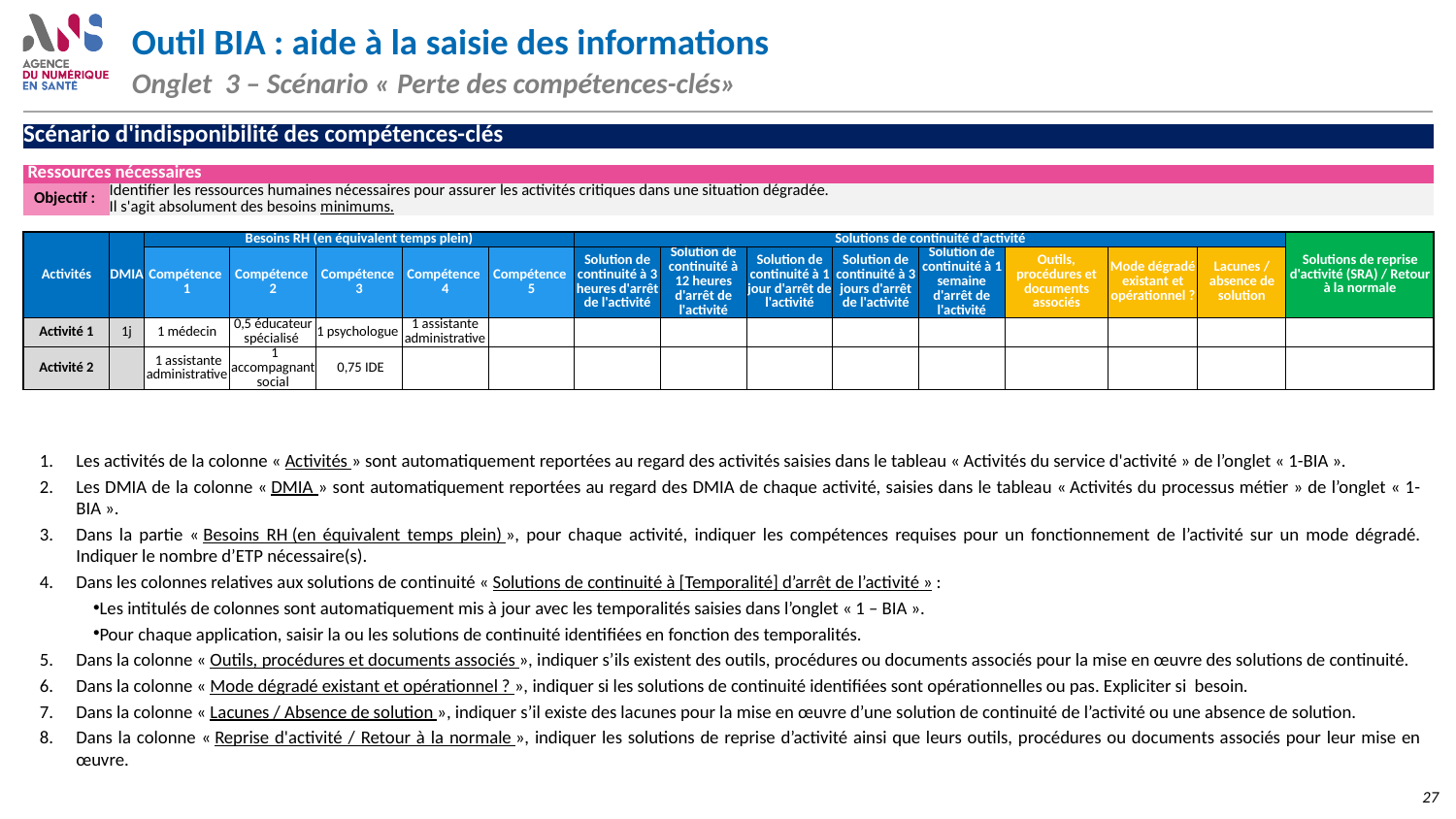

# Outil BIA : aide à la saisie des informations Onglet  3 – Scénario « Perte des compétences-clés»
| Scénario d'indisponibilité des compétences-clés |  |  |  |  |  |  |  |  |  |  |  |  |  |  |  |  |  |  |
| --- | --- | --- | --- | --- | --- | --- | --- | --- | --- | --- | --- | --- | --- | --- | --- | --- | --- | --- |
|  |  |  |  |  |  |  |  |  |  |  |  |  |  |  |  |  |  |  |
| Ressources nécessaires |  |  |  |  |  |  |  |  |  |  |  |  |  |  |  |  |  |  |
| Objectif : | Identifier les ressources humaines nécessaires pour assurer les activités critiques dans une situation dégradée. |  |  |  |  |  |  |  |  |  |  |  |  |  |  |  |  |  |
|  | Il s'agit absolument des besoins minimums. |  |  |  |  |  |  |  |  |  |  |  |  |  |  |  |  |  |
|  |  |  |  |  |  |  |  |  |  |  |  |  |  |  |  |  |  |  |
| Activités | DMIA | Besoins RH (en équivalent temps plein) |  |  |  |  | Solutions de continuité d'activité |  |  |  |  |  |  |  |  |  | Solutions de reprise d'activité (SRA) / Retour à la normale | Solutions de reprise d'activité (SRA) / Retour à la normale |
|  |  | Compétence 1 | Compétence 2 | Compétence 3 | Compétence 4 | Compétence 5 | Solution de continuité à 3 heures d'arrêt de l'activité | Solution de continuité à 12 heures d'arrêt de l'activité | Solution de continuité à 1 jour d'arrêt de l'activité | Solution de continuité à 3 jours d'arrêt de l'activité | Solution de continuité à 1 semaine d'arrêt de l'activité | Outils, procédures et documents associés | Mode dégradé existant et opérationnel ? | Mode dégradé existant et opérationnel ? | Lacunes / absence de solution | Lacunes / absence de solution |  |  |
| Activité 1 | 1j | 1 médecin | 0,5 éducateur spécialisé | 1 psychologue | 1 assistante administrative |  |  |  |  |  |  |  |  |  |  |  |  |  |
| Activité 2 |  | 1 assistante administrative | 1 accompagnant social | 0,75 IDE |  |  |  |  |  |  |  |  |  |  |  |  |  |  |
Les activités de la colonne « Activités » sont automatiquement reportées au regard des activités saisies dans le tableau « Activités du service d'activité » de l’onglet « 1-BIA ».
Les DMIA de la colonne « DMIA » sont automatiquement reportées au regard des DMIA de chaque activité, saisies dans le tableau « Activités du processus métier » de l’onglet « 1-BIA ».
Dans la partie « Besoins RH (en équivalent temps plein) », pour chaque activité, indiquer les compétences requises pour un fonctionnement de l’activité sur un mode dégradé. Indiquer le nombre d’ETP nécessaire(s).
Dans les colonnes relatives aux solutions de continuité « Solutions de continuité à [Temporalité] d’arrêt de l’activité » :
Les intitulés de colonnes sont automatiquement mis à jour avec les temporalités saisies dans l’onglet « 1 – BIA ».
Pour chaque application, saisir la ou les solutions de continuité identifiées en fonction des temporalités.
Dans la colonne « Outils, procédures et documents associés », indiquer s’ils existent des outils, procédures ou documents associés pour la mise en œuvre des solutions de continuité.
Dans la colonne « Mode dégradé existant et opérationnel ? », indiquer si les solutions de continuité identifiées sont opérationnelles ou pas. Expliciter si  besoin.
Dans la colonne « Lacunes / Absence de solution », indiquer s’il existe des lacunes pour la mise en œuvre d’une solution de continuité de l’activité ou une absence de solution.
Dans la colonne « Reprise d'activité / Retour à la normale », indiquer les solutions de reprise d’activité ainsi que leurs outils, procédures ou documents associés pour leur mise en œuvre.
27